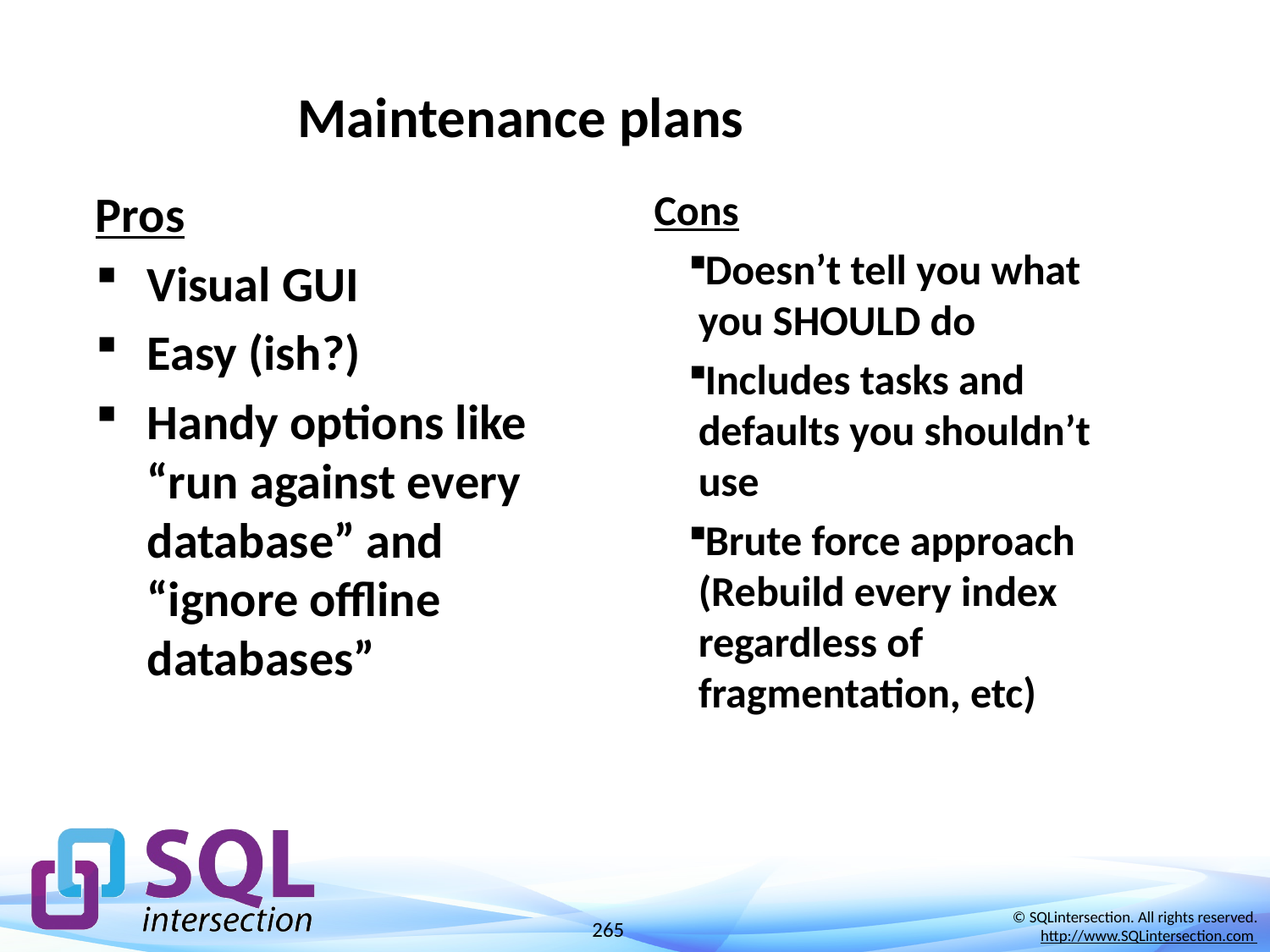

# Maintenance plans
Pros
Visual GUI
Easy (ish?)
Handy options like “run against every database” and “ignore offline databases”
Cons
Doesn’t tell you what you SHOULD do
Includes tasks and defaults you shouldn’t use
Brute force approach  (Rebuild every index regardless of fragmentation, etc)